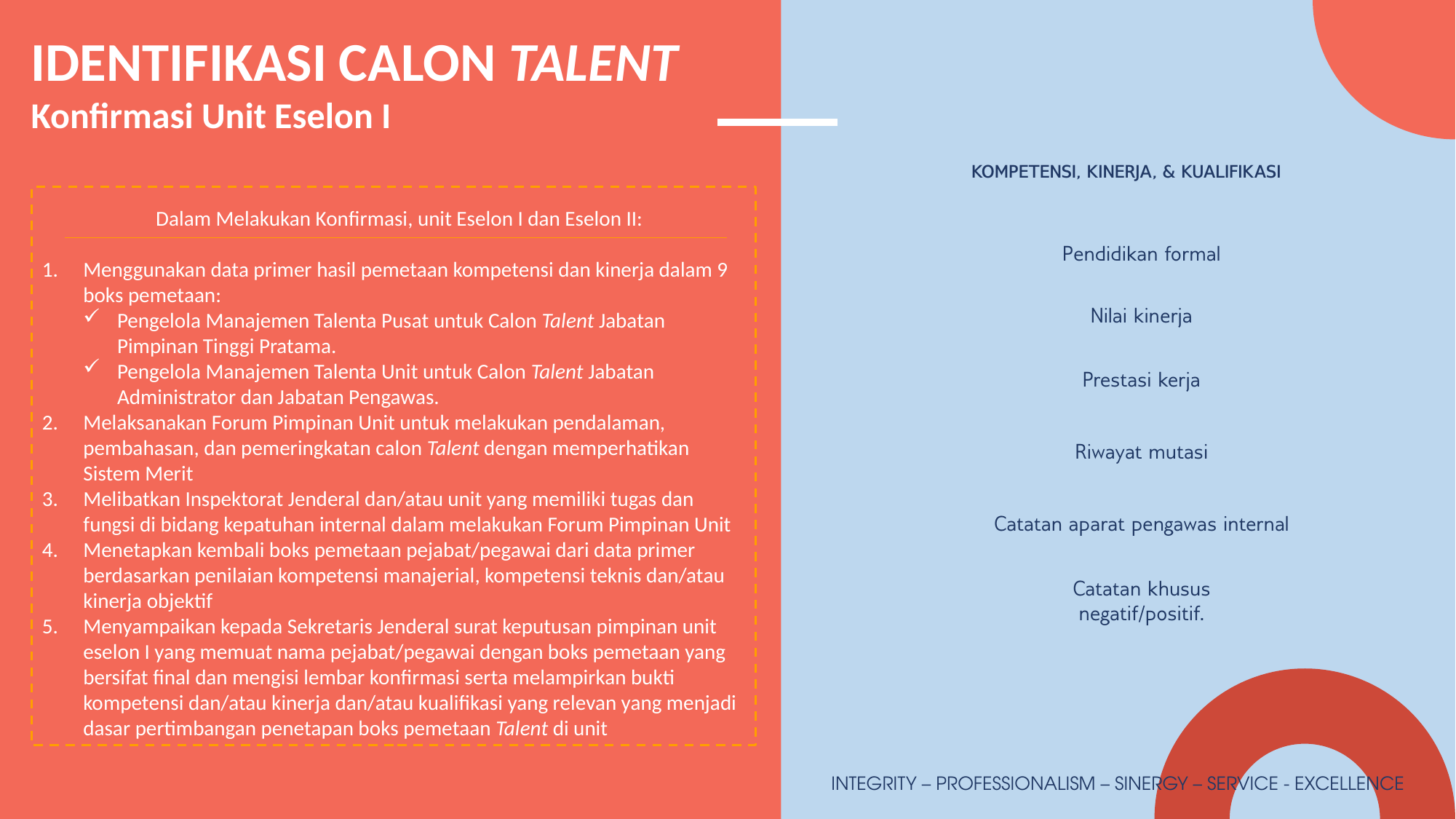

IDENTIFIKASI CALON TALENT
Konfirmasi Unit Eselon I
KOMPETENSI, KINERJA, & KUALIFIKASI
Dalam Melakukan Konfirmasi, unit Eselon I dan Eselon II:

Menggunakan data primer hasil pemetaan kompetensi dan kinerja dalam 9 boks pemetaan:
Pengelola Manajemen Talenta Pusat untuk Calon Talent Jabatan Pimpinan Tinggi Pratama.
Pengelola Manajemen Talenta Unit untuk Calon Talent Jabatan Administrator dan Jabatan Pengawas.
Melaksanakan Forum Pimpinan Unit untuk melakukan pendalaman, pembahasan, dan pemeringkatan calon Talent dengan memperhatikan Sistem Merit
Melibatkan Inspektorat Jenderal dan/atau unit yang memiliki tugas dan fungsi di bidang kepatuhan internal dalam melakukan Forum Pimpinan Unit
Menetapkan kembali boks pemetaan pejabat/pegawai dari data primer berdasarkan penilaian kompetensi manajerial, kompetensi teknis dan/atau kinerja objektif
Menyampaikan kepada Sekretaris Jenderal surat keputusan pimpinan unit eselon I yang memuat nama pejabat/pegawai dengan boks pemetaan yang bersifat final dan mengisi lembar konfirmasi serta melampirkan bukti kompetensi dan/atau kinerja dan/atau kualifikasi yang relevan yang menjadi dasar pertimbangan penetapan boks pemetaan Talent di unit
Pendidikan formal
Nilai kinerja
Prestasi kerja

Riwayat mutasi
Catatan aparat pengawas internal
Catatan khusus negatif/positif.

INTEGRITY – PROFESSIONALISM – SINERGY – SERVICE - EXCELLENCE